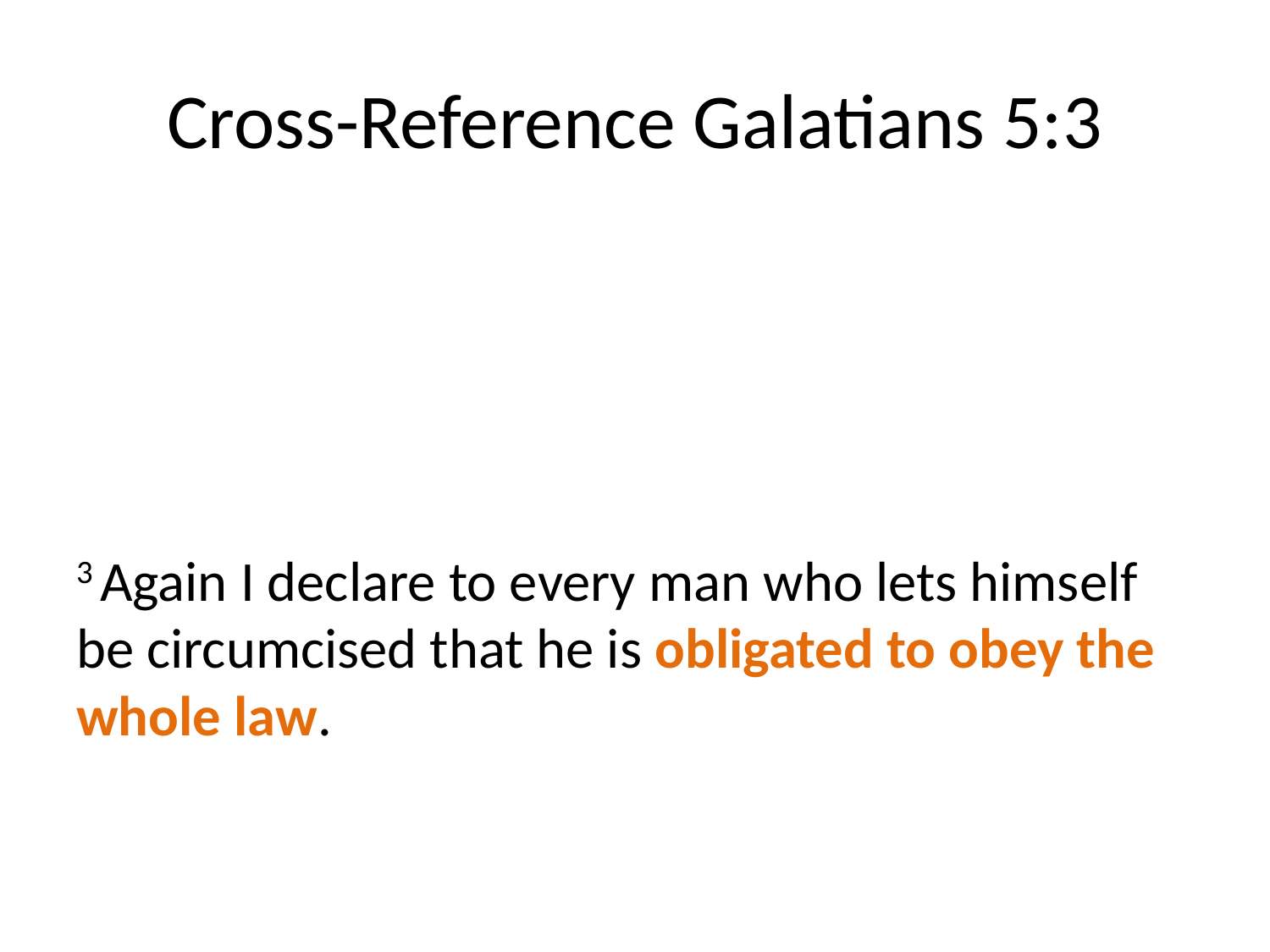

# Cross-Reference Galatians 5:3

3 Again I declare to every man who lets himself be circumcised that he is obligated to obey the whole law.